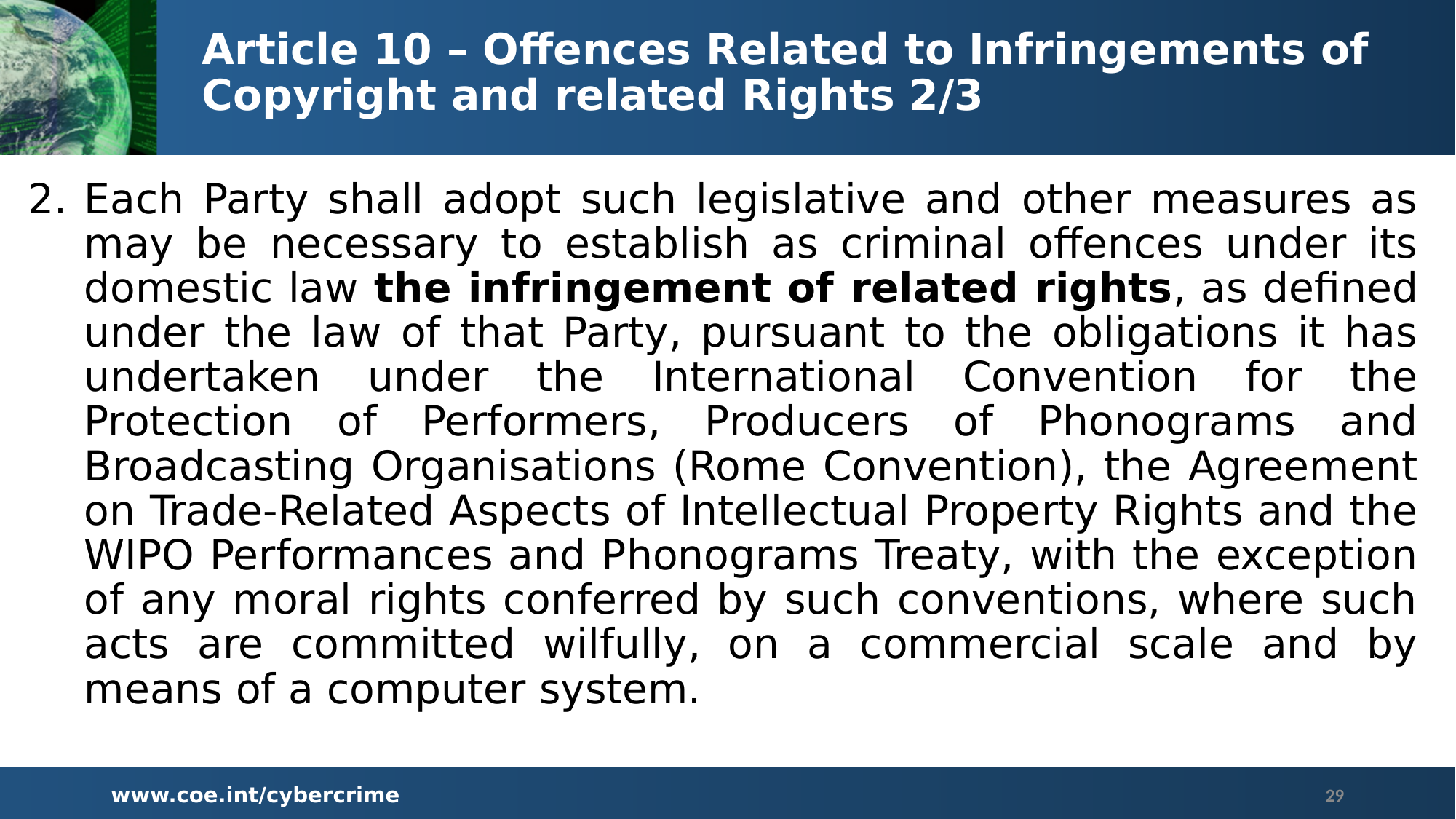

# Article 10 – Offences Related to Infringements of Copyright and related Rights 2/3
Each Party shall adopt such legislative and other measures as may be necessary to establish as criminal offences under its domestic law the infringement of related rights, as defined under the law of that Party, pursuant to the obligations it has undertaken under the International Convention for the Protection of Performers, Producers of Phonograms and Broadcasting Organisations (Rome Convention), the Agreement on Trade-Related Aspects of Intellectual Property Rights and the WIPO Performances and Phonograms Treaty, with the exception of any moral rights conferred by such conventions, where such acts are committed wilfully, on a commercial scale and by means of a computer system.
www.coe.int/cybercrime
29